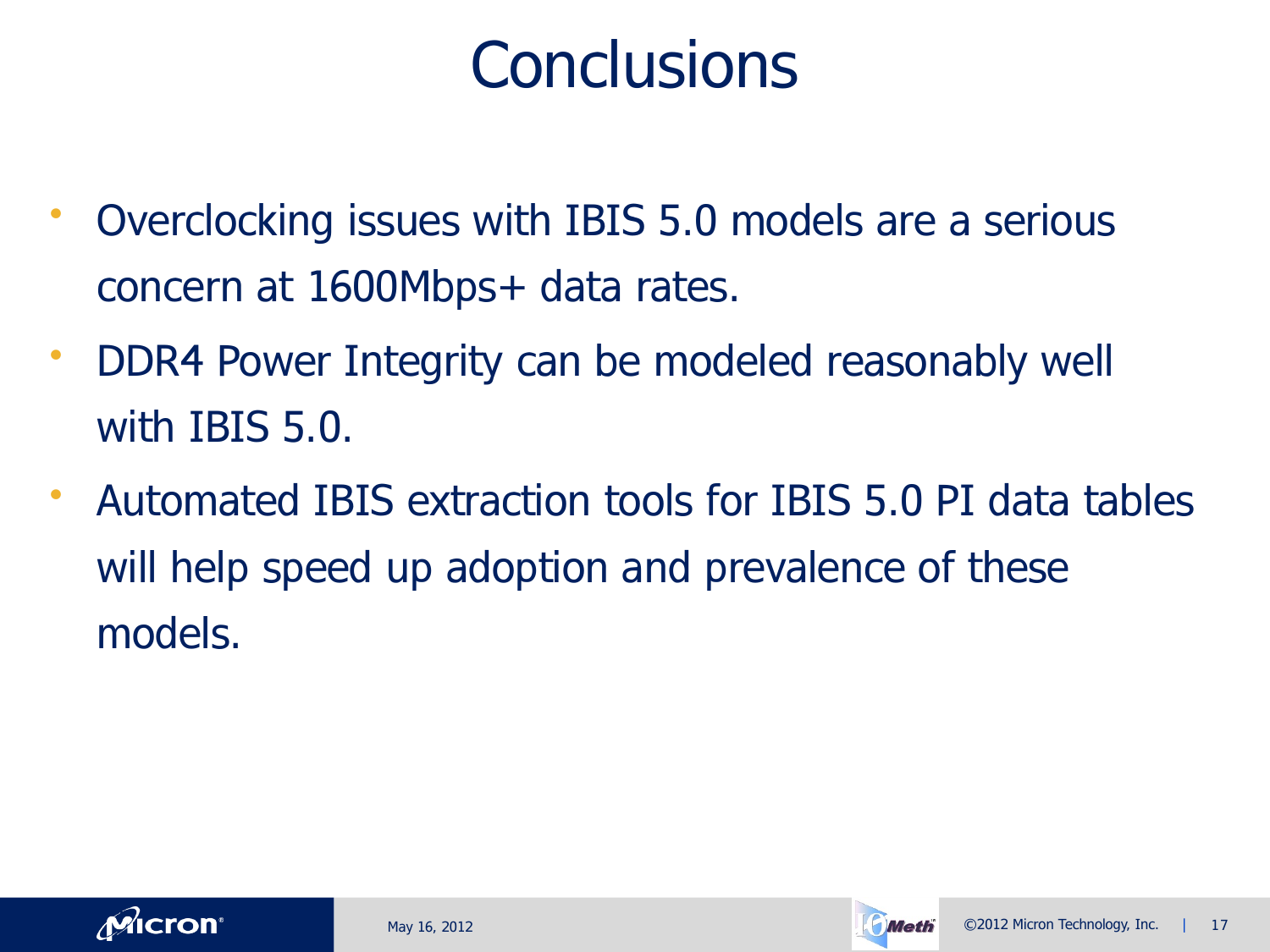

# Conclusions
Overclocking issues with IBIS 5.0 models are a serious concern at 1600Mbps+ data rates.
DDR4 Power Integrity can be modeled reasonably well with IBIS 5.0.
Automated IBIS extraction tools for IBIS 5.0 PI data tables will help speed up adoption and prevalence of these models.

May 16, 2012